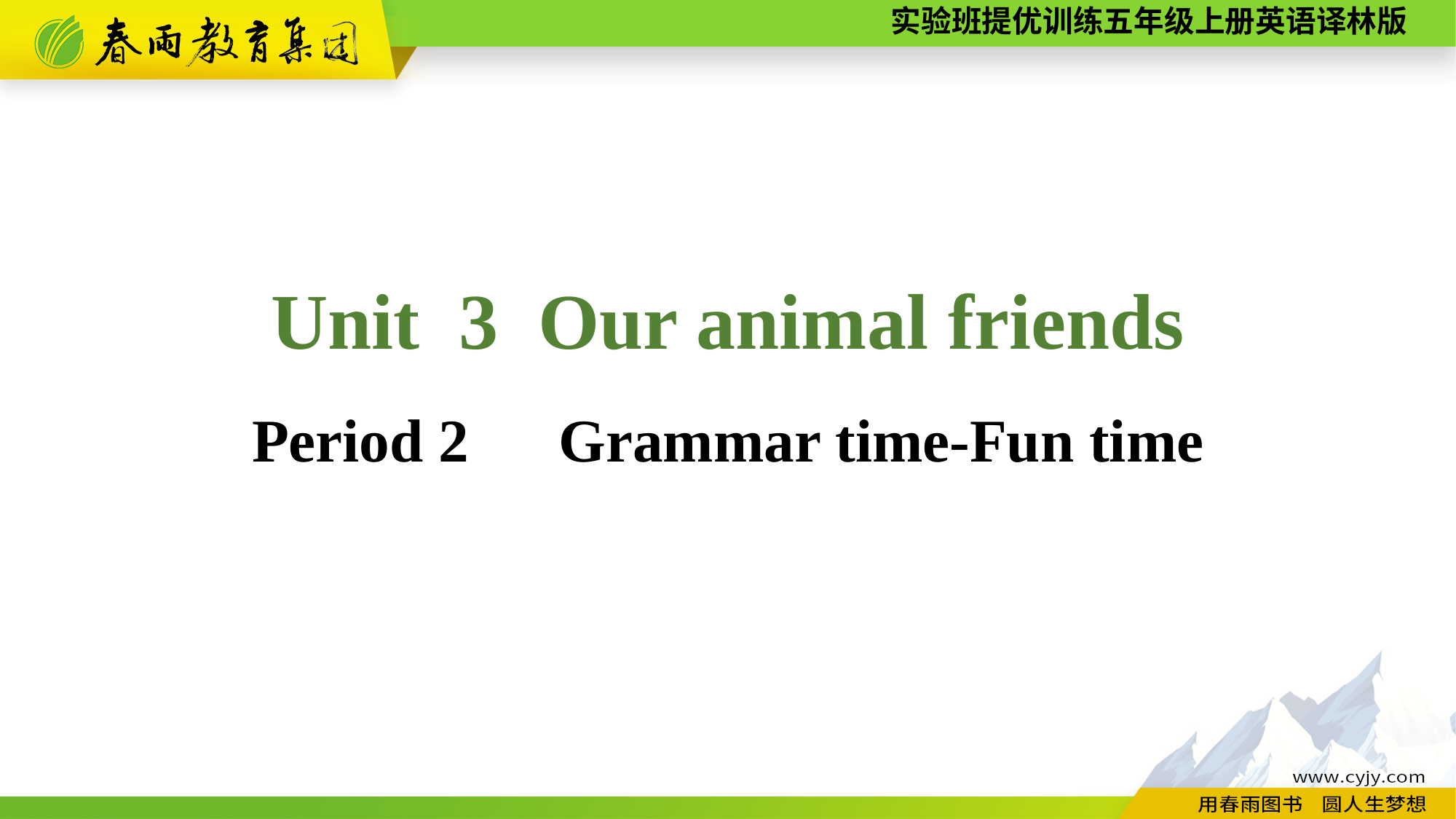

Unit  3  Our animal friends
Period 2　Grammar time-Fun time